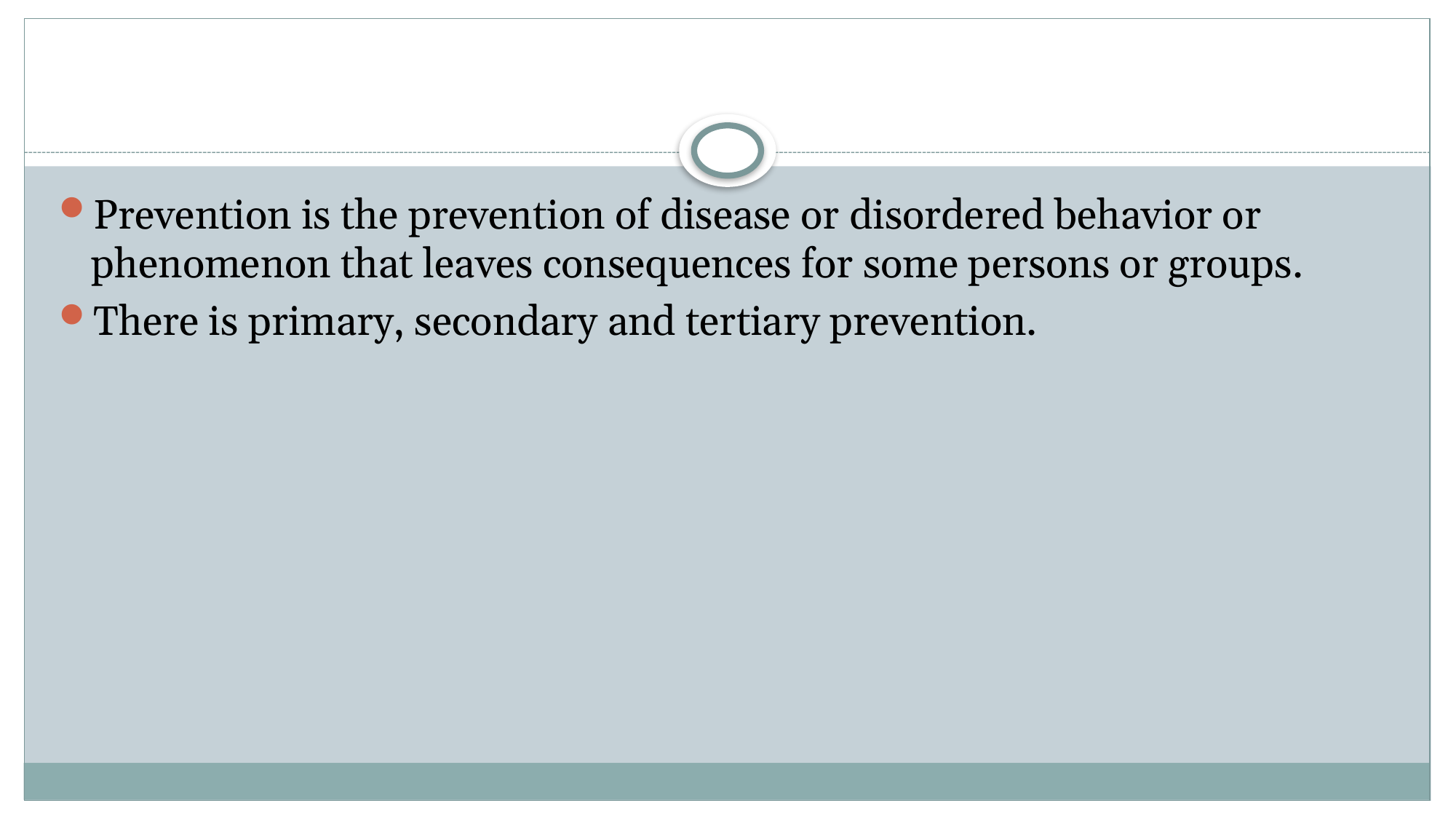

#
Prevention is the prevention of disease or disordered behavior or phenomenon that leaves consequences for some persons or groups.
There is primary, secondary and tertiary prevention.